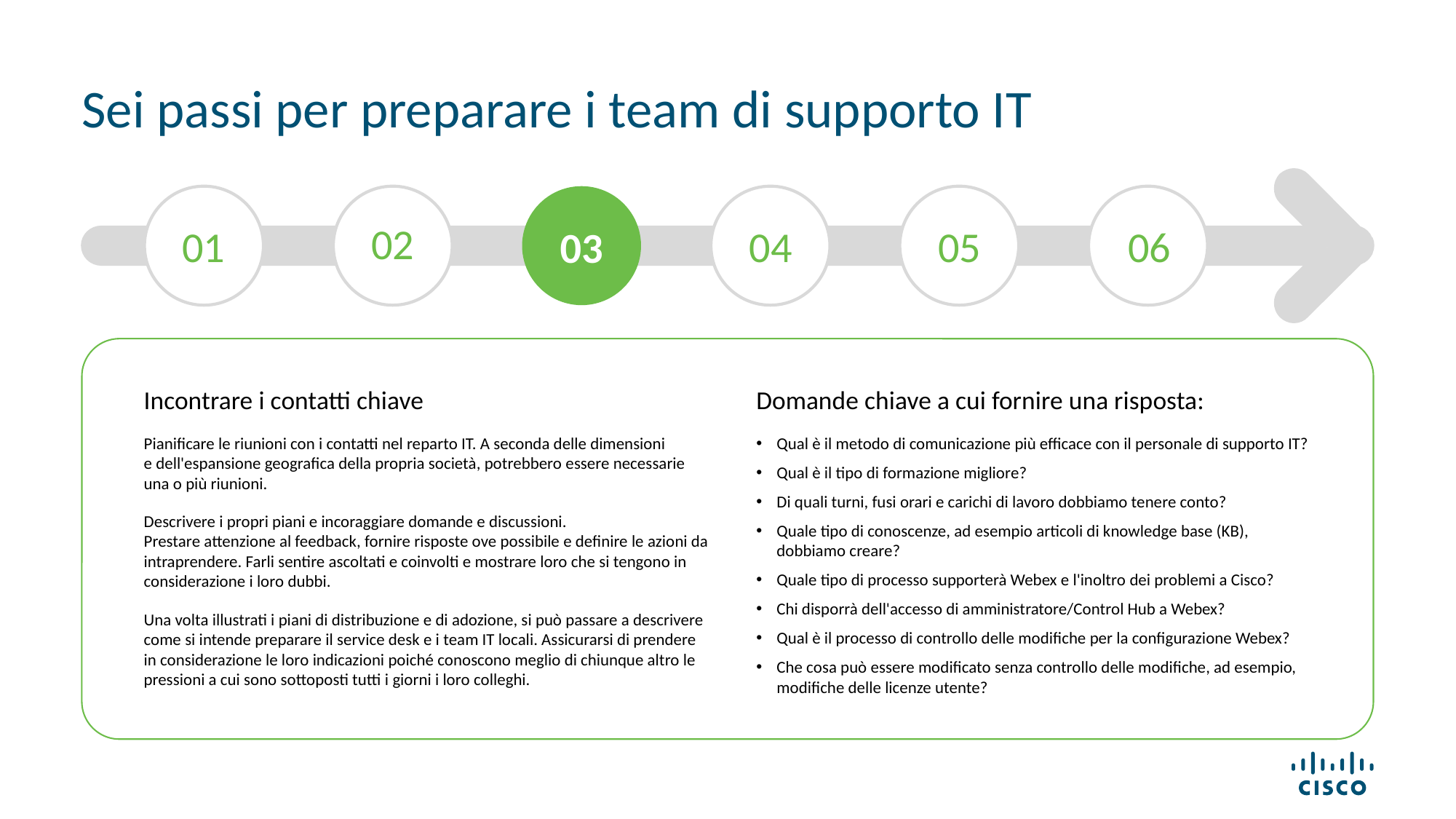

# Sei passi per preparare i team di supporto IT

02
01
04
05
06
03

Incontrare i contatti chiave
Pianificare le riunioni con i contatti nel reparto IT. A seconda delle dimensioni
e dell'espansione geografica della propria società, potrebbero essere necessarie
una o più riunioni.
Descrivere i propri piani e incoraggiare domande e discussioni.
Prestare attenzione al feedback, fornire risposte ove possibile e definire le azioni da intraprendere. Farli sentire ascoltati e coinvolti e mostrare loro che si tengono in considerazione i loro dubbi.
Una volta illustrati i piani di distribuzione e di adozione, si può passare a descrivere come si intende preparare il service desk e i team IT locali. Assicurarsi di prendere in considerazione le loro indicazioni poiché conoscono meglio di chiunque altro le pressioni a cui sono sottoposti tutti i giorni i loro colleghi.
Domande chiave a cui fornire una risposta:
Qual è il metodo di comunicazione più efficace con il personale di supporto IT?
Qual è il tipo di formazione migliore?
Di quali turni, fusi orari e carichi di lavoro dobbiamo tenere conto?
Quale tipo di conoscenze, ad esempio articoli di knowledge base (KB),
dobbiamo creare?
Quale tipo di processo supporterà Webex e l'inoltro dei problemi a Cisco?
Chi disporrà dell'accesso di amministratore/Control Hub a Webex?
Qual è il processo di controllo delle modifiche per la configurazione Webex?
Che cosa può essere modificato senza controllo delle modifiche, ad esempio,
modifiche delle licenze utente?